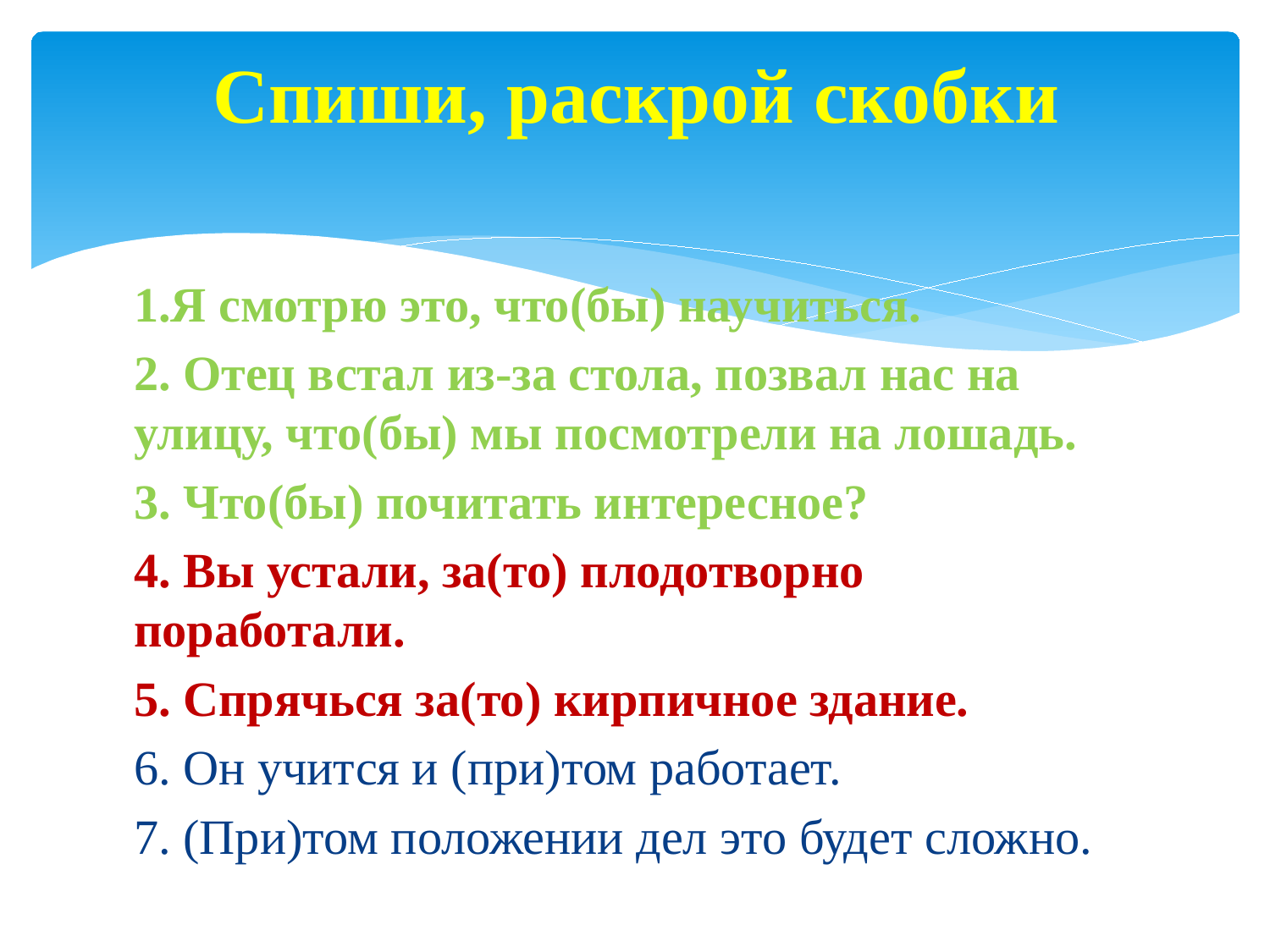

# Спиши, раскрой скобки
1.Я смотрю это, что(бы) научиться.
2. Отец встал из-за стола, позвал нас на улицу, что(бы) мы посмотрели на лошадь.
3. Что(бы) почитать интересное?
4. Вы устали, за(то) плодотворно поработали.
5. Спрячься за(то) кирпичное здание.
6. Он учится и (при)том работает.
7. (При)том положении дел это будет сложно.